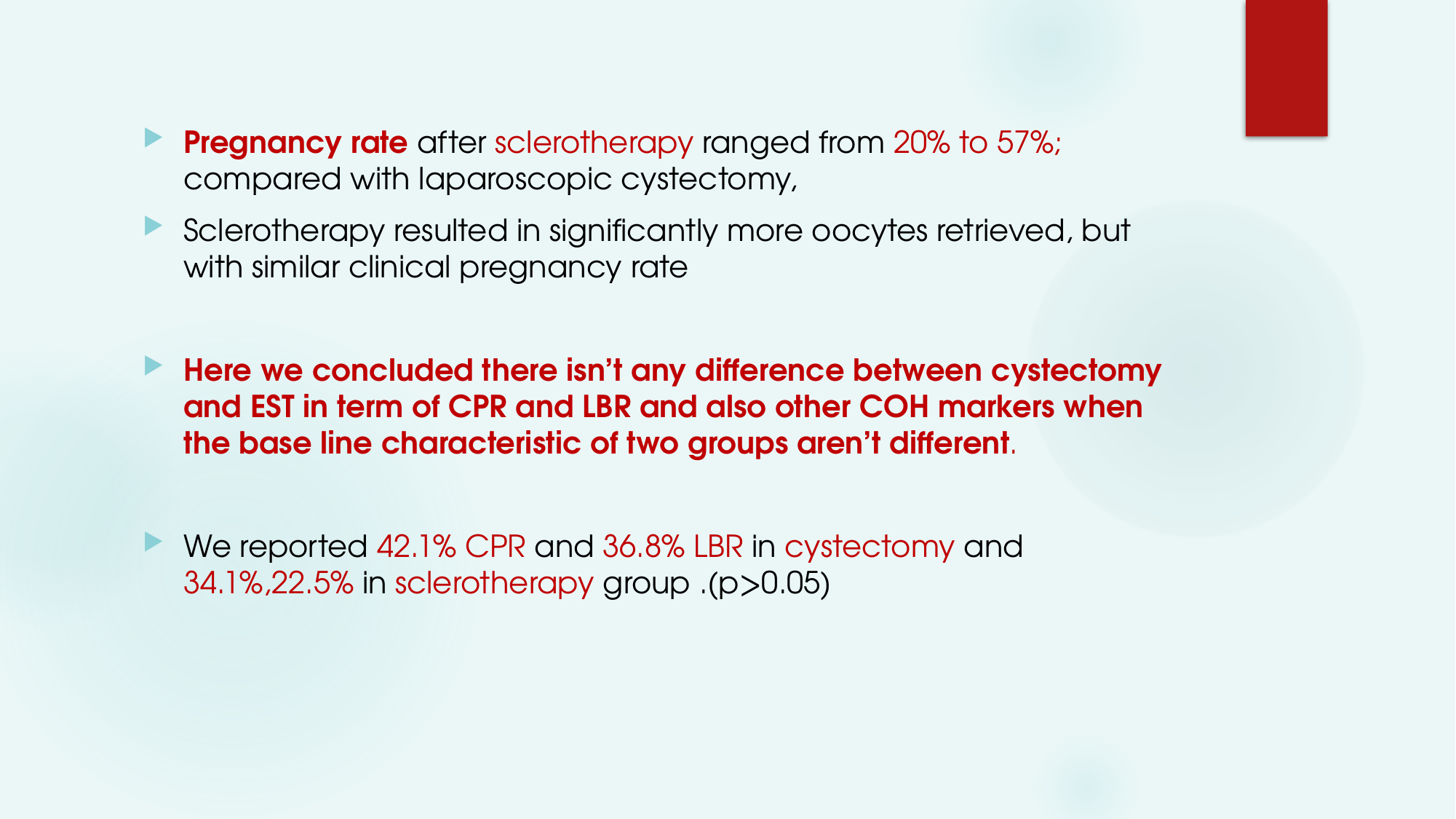

Pregnancy rate after sclerotherapy ranged from 20% to 57%; compared with laparoscopic cystectomy,
Sclerotherapy resulted in significantly more oocytes retrieved, but with similar clinical pregnancy rate

Here we concluded there isn’t any difference between cystectomy and EST in term of CPR and LBR and also other COH markers when the base line characteristic of two groups aren’t different.

We reported 42.1% CPR and 36.8% LBR in cystectomy and 34.1%,22.5% in sclerotherapy group .(p>0.05)